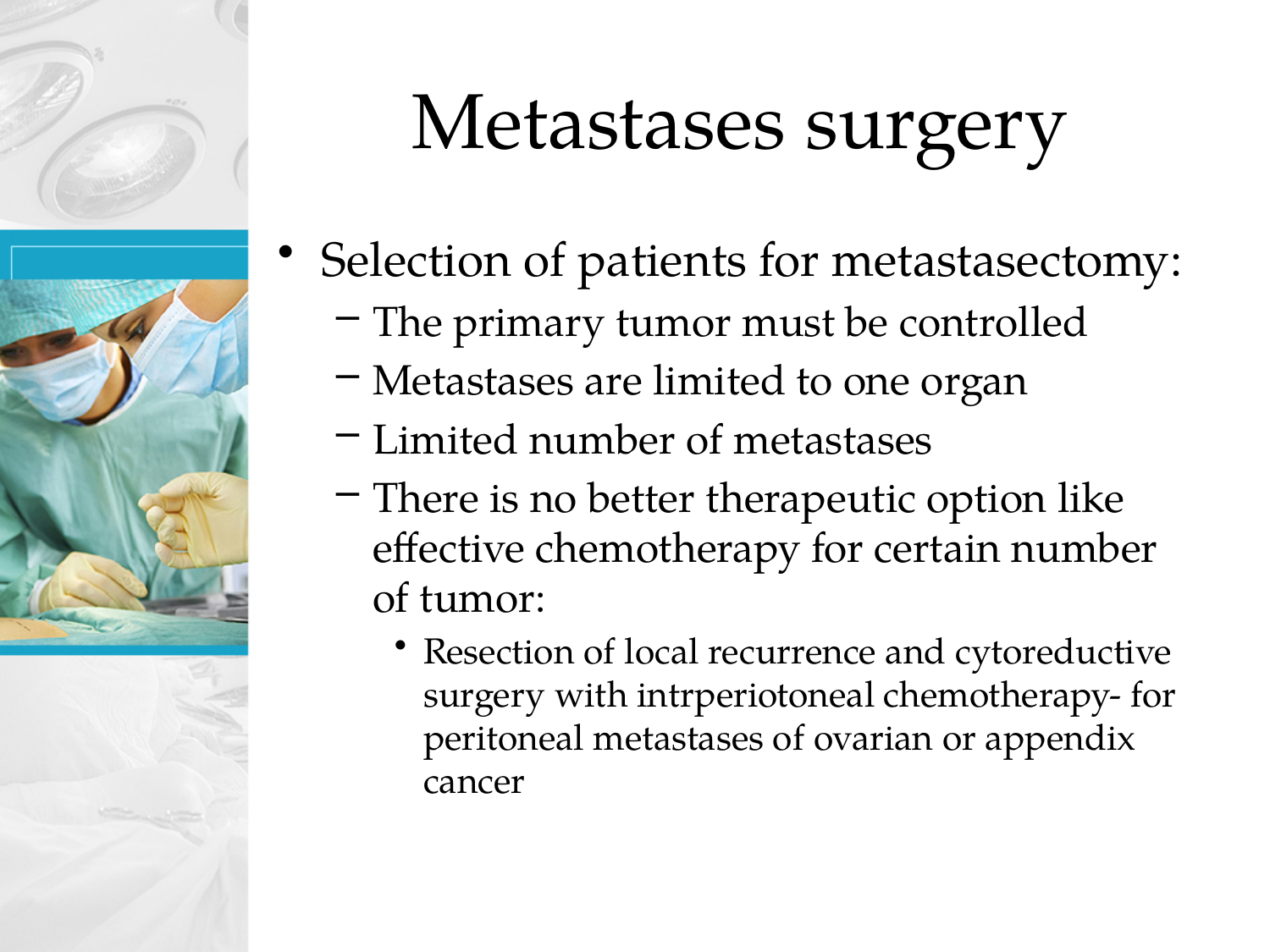

# Metastases surgery
Selection of patients for metastasectomy:
The primary tumor must be controlled
Metastases are limited to one organ
Limited number of metastases
There is no better therapeutic option like effective chemotherapy for certain number of tumor:
Resection of local recurrence and cytoreductive surgery with intrperiotoneal chemotherapy- for peritoneal metastases of ovarian or appendix cancer